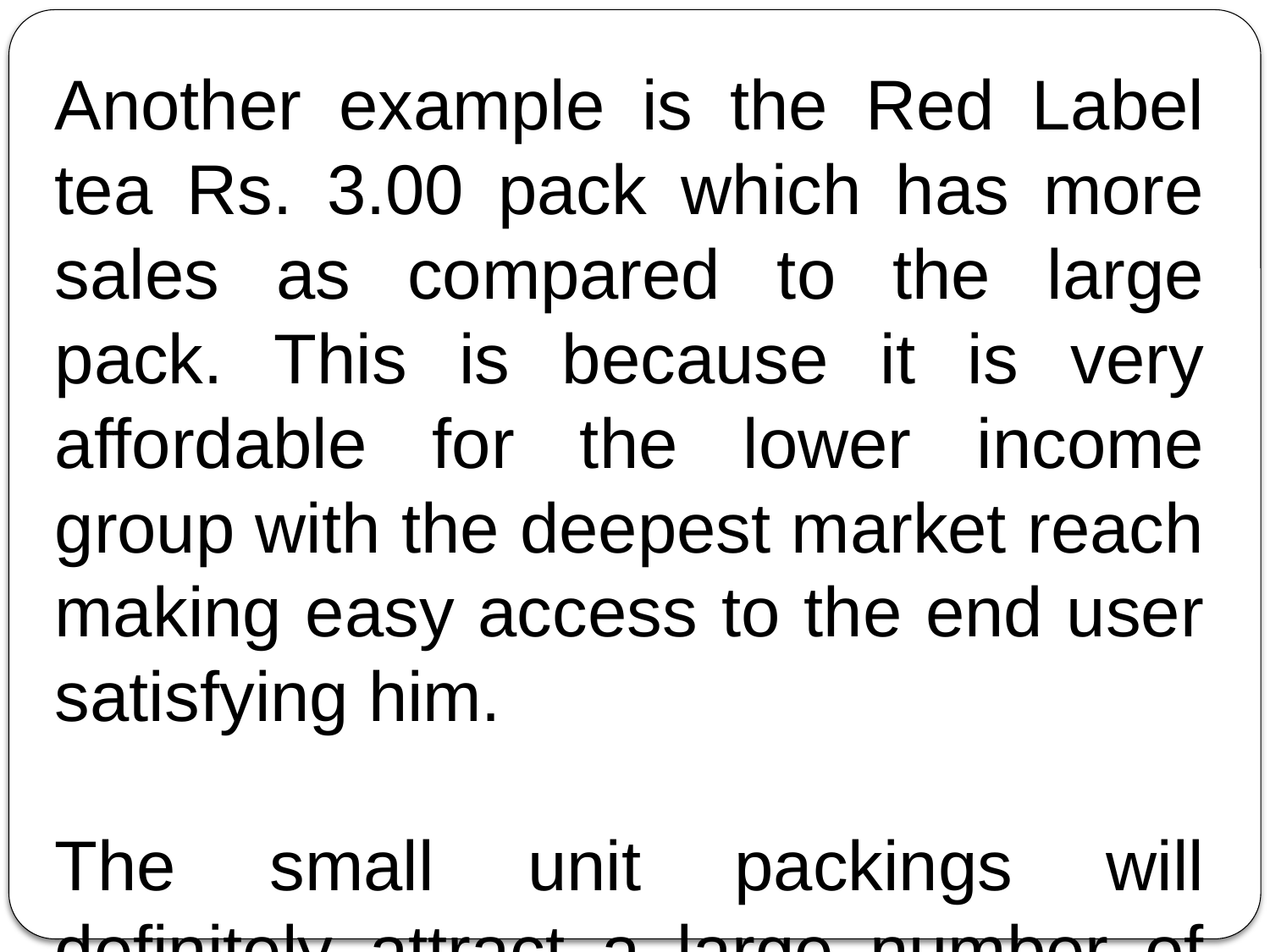

Another example is the Red Label tea Rs. 3.00 pack which has more sales as compared to the large pack. This is because it is very affordable for the lower income group with the deepest market reach making easy access to the end user satisfying him.

The small unit packings will definitely attract a large number of rural consumers.